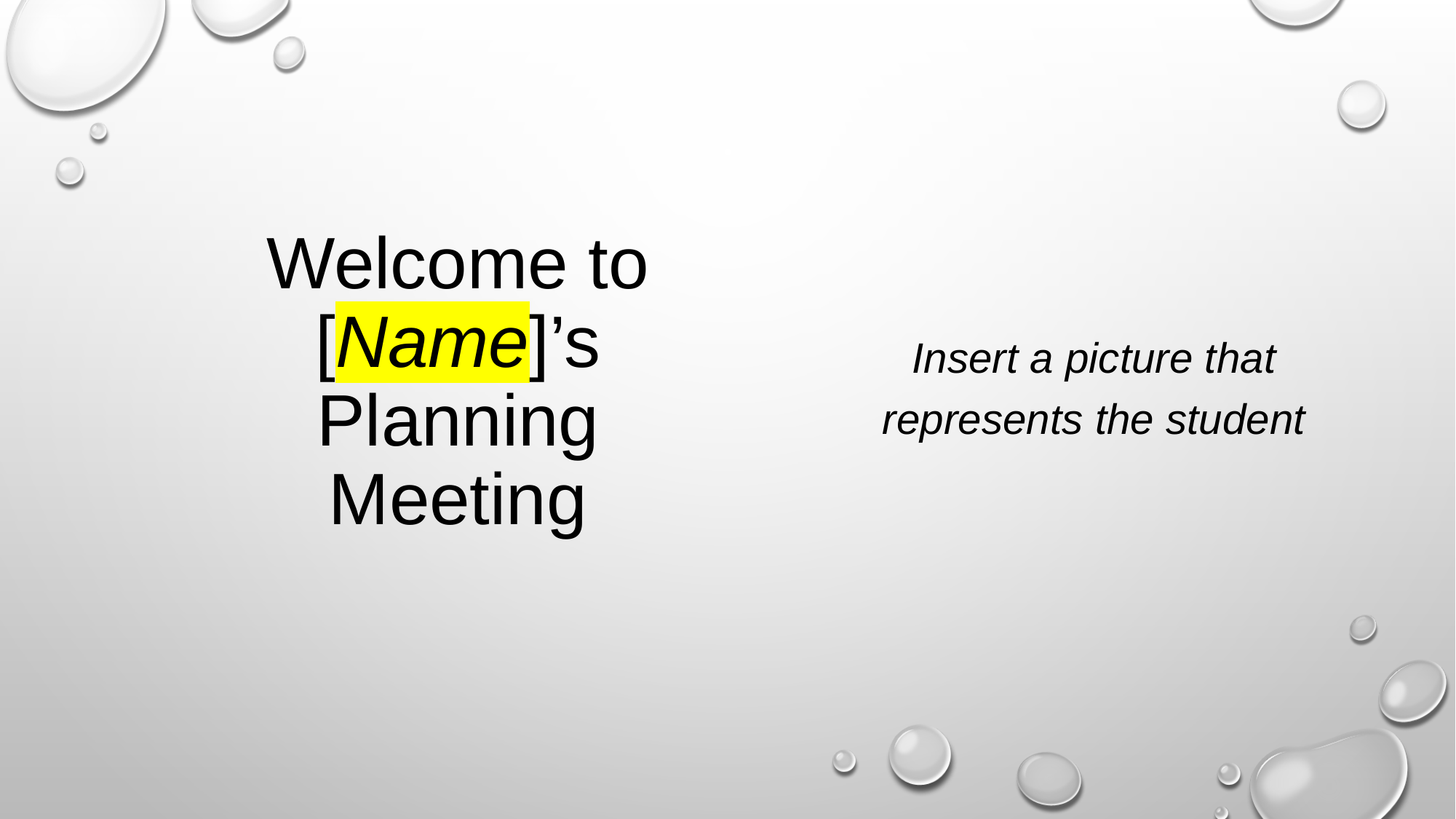

# Welcome to [Name]’s Planning Meeting
Insert a picture that represents the student